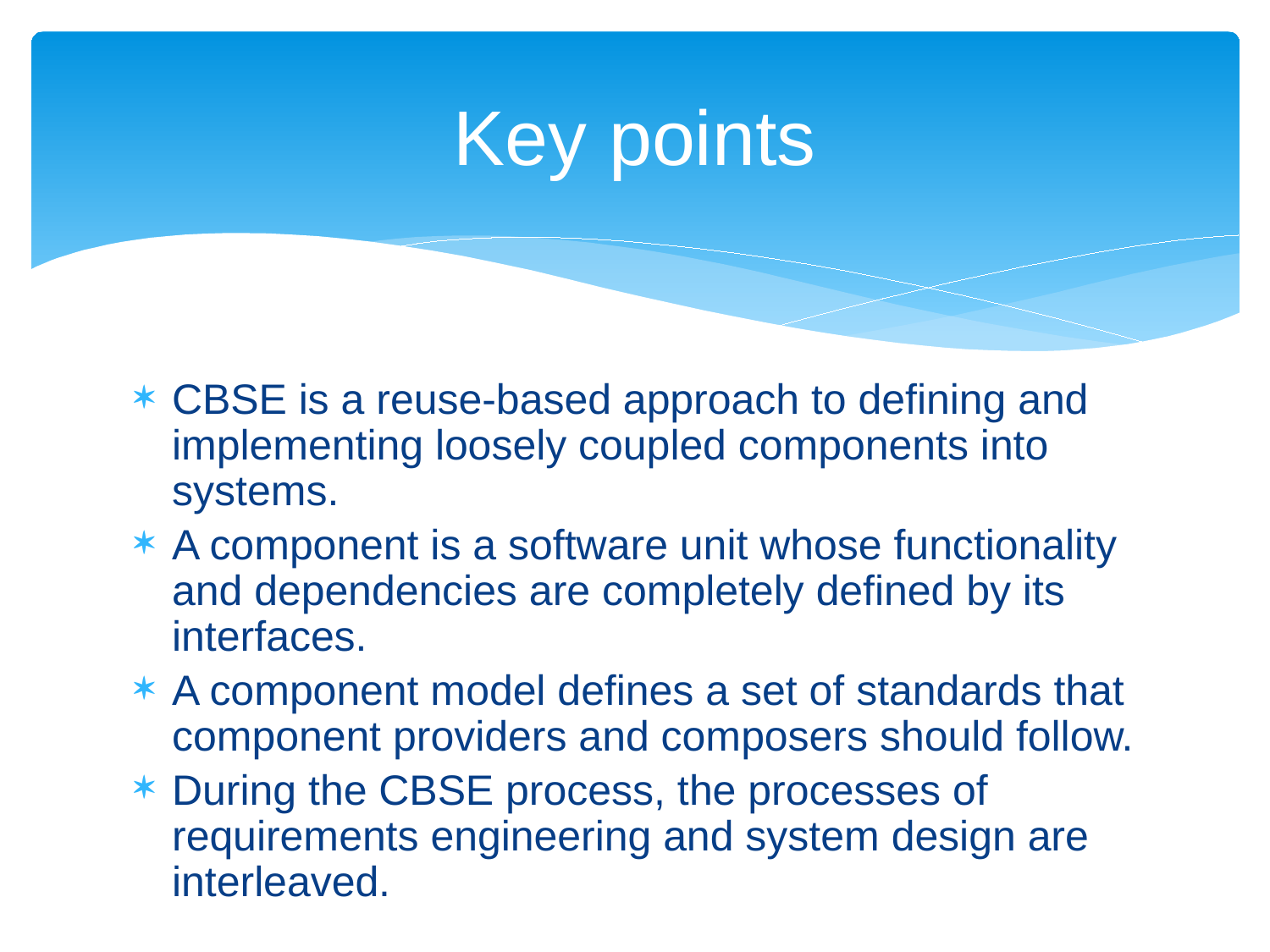

# Key points
CBSE is a reuse-based approach to defining and implementing loosely coupled components into systems.
A component is a software unit whose functionality and dependencies are completely defined by its interfaces.
A component model defines a set of standards that component providers and composers should follow.
During the CBSE process, the processes of requirements engineering and system design are interleaved.